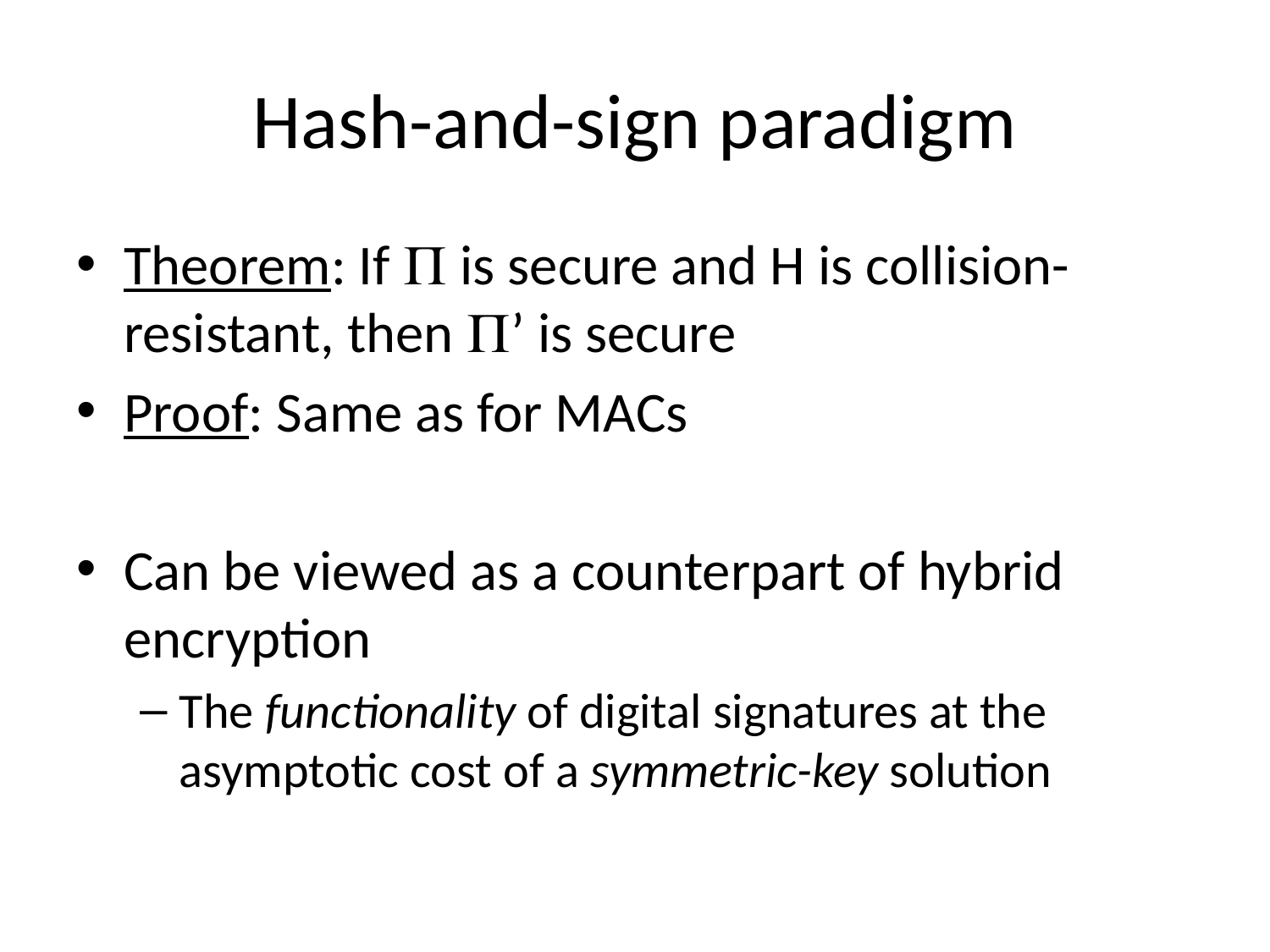

# Hash-and-sign paradigm
Theorem: If Π is secure and H is collision-resistant, then Π’ is secure
Proof: Same as for MACs

Can be viewed as a counterpart of hybrid encryption
The functionality of digital signatures at the asymptotic cost of a symmetric-key solution